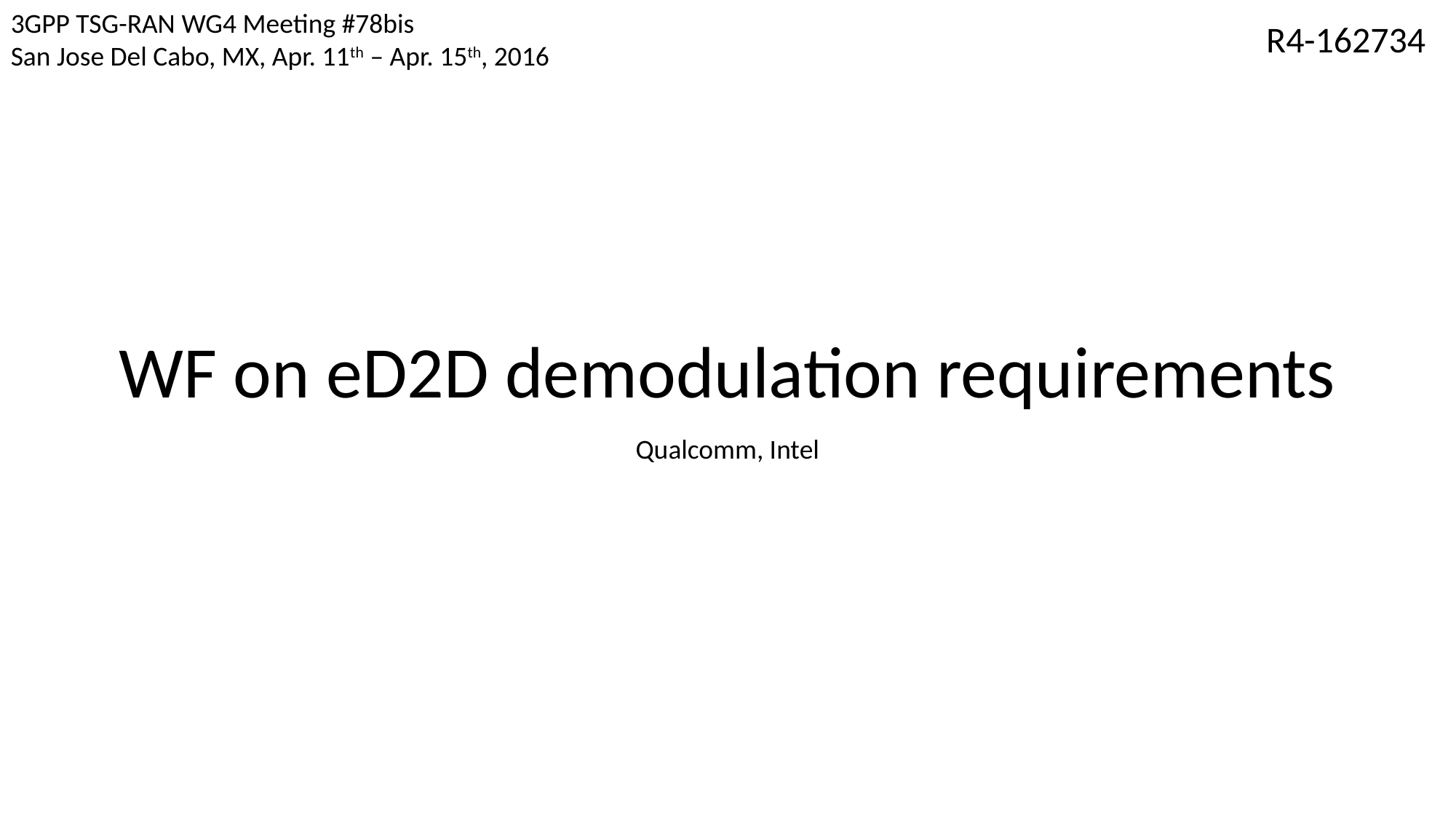

3GPP TSG-RAN WG4 Meeting #78bis
San Jose Del Cabo, MX, Apr. 11th – Apr. 15th, 2016
R4-162734
# WF on eD2D demodulation requirements
Qualcomm, Intel